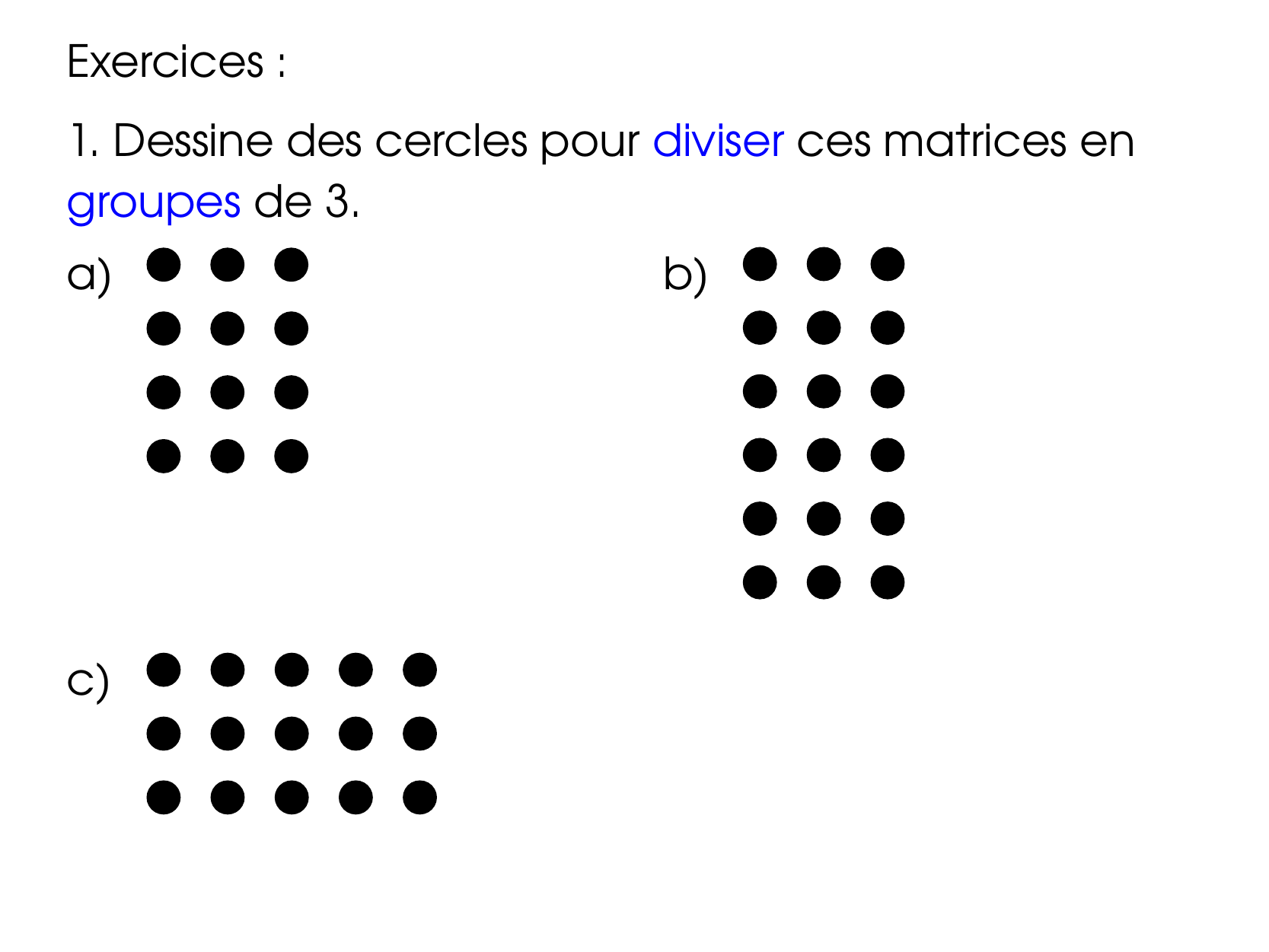

Exercices :
1. Dessine des cercles pour diviser ces matrices en groupes de 3.
a)

b)

c)